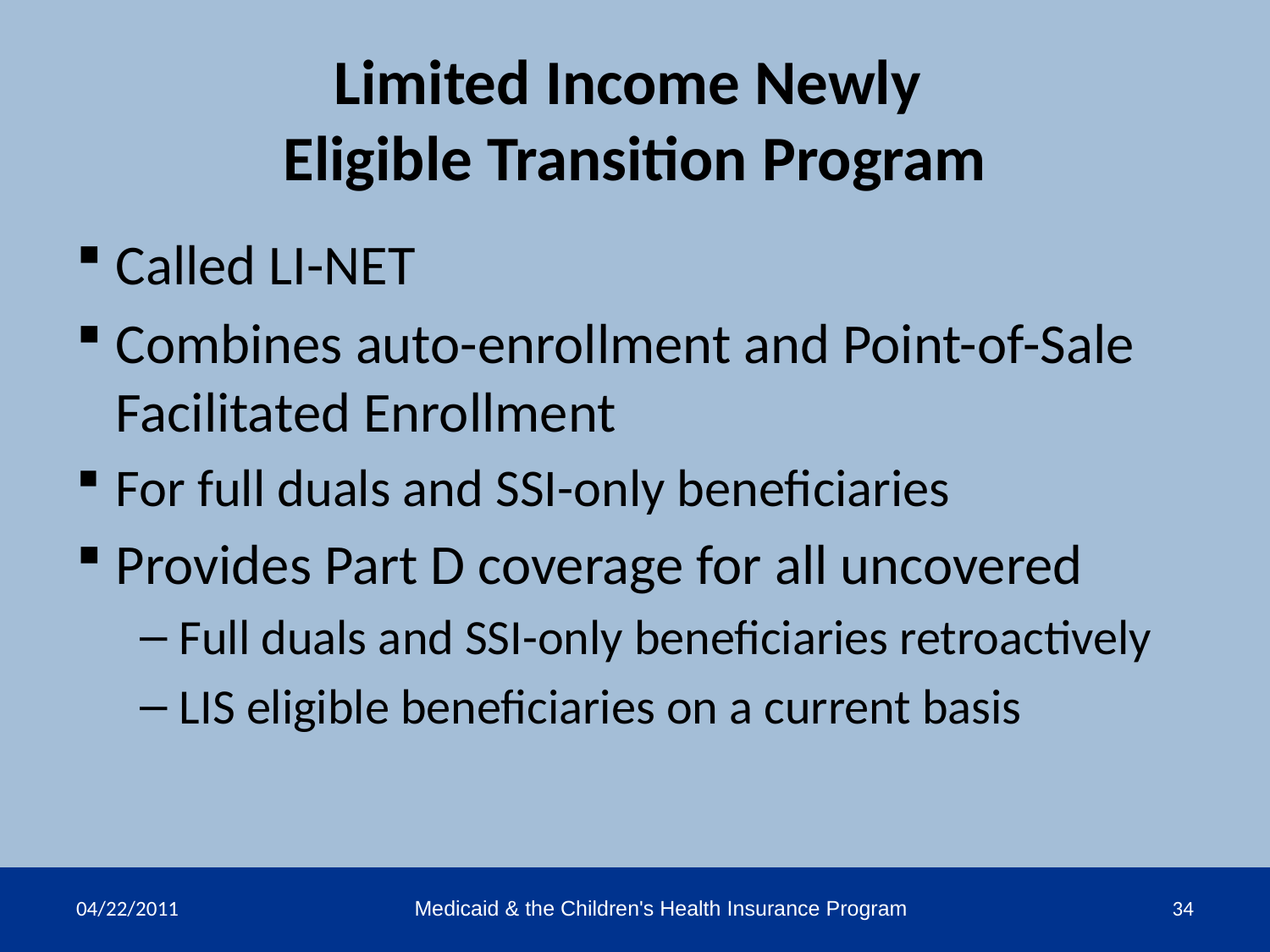

# Limited Income Newly Eligible Transition Program
Called LI-NET
Combines auto-enrollment and Point-of-Sale
Facilitated Enrollment
For full duals and SSI-only beneficiaries
Provides Part D coverage for all uncovered
Full duals and SSI-only beneficiaries retroactively
LIS eligible beneficiaries on a current basis
04/22/2011
Medicaid & the Children's Health Insurance Program
34